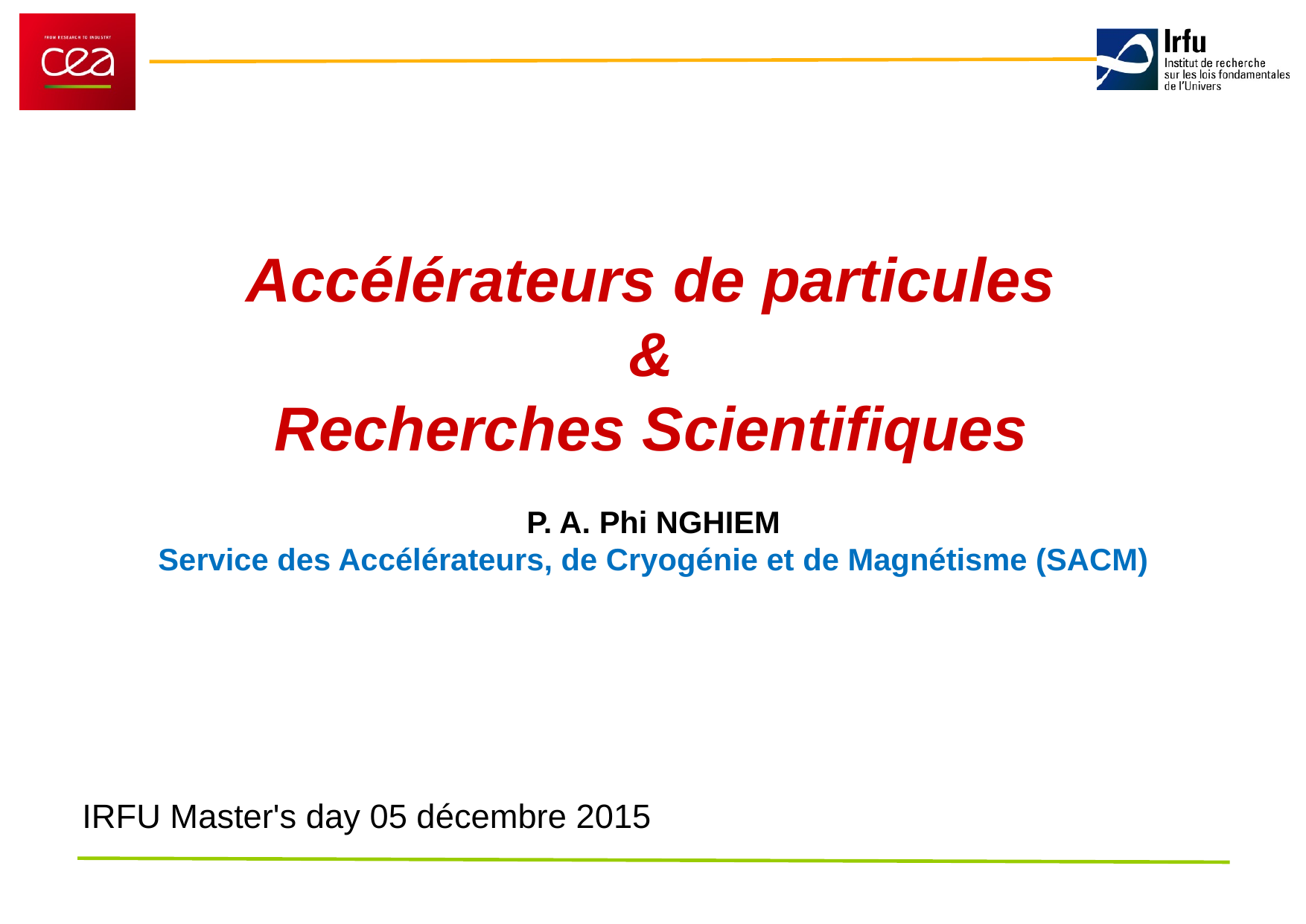

Accélérateurs de particules
&
Recherches Scientifiques

P. A. Phi NGHIEM
Service des Accélérateurs, de Cryogénie et de Magnétisme (SACM)
IRFU Master's day 05 décembre 2015